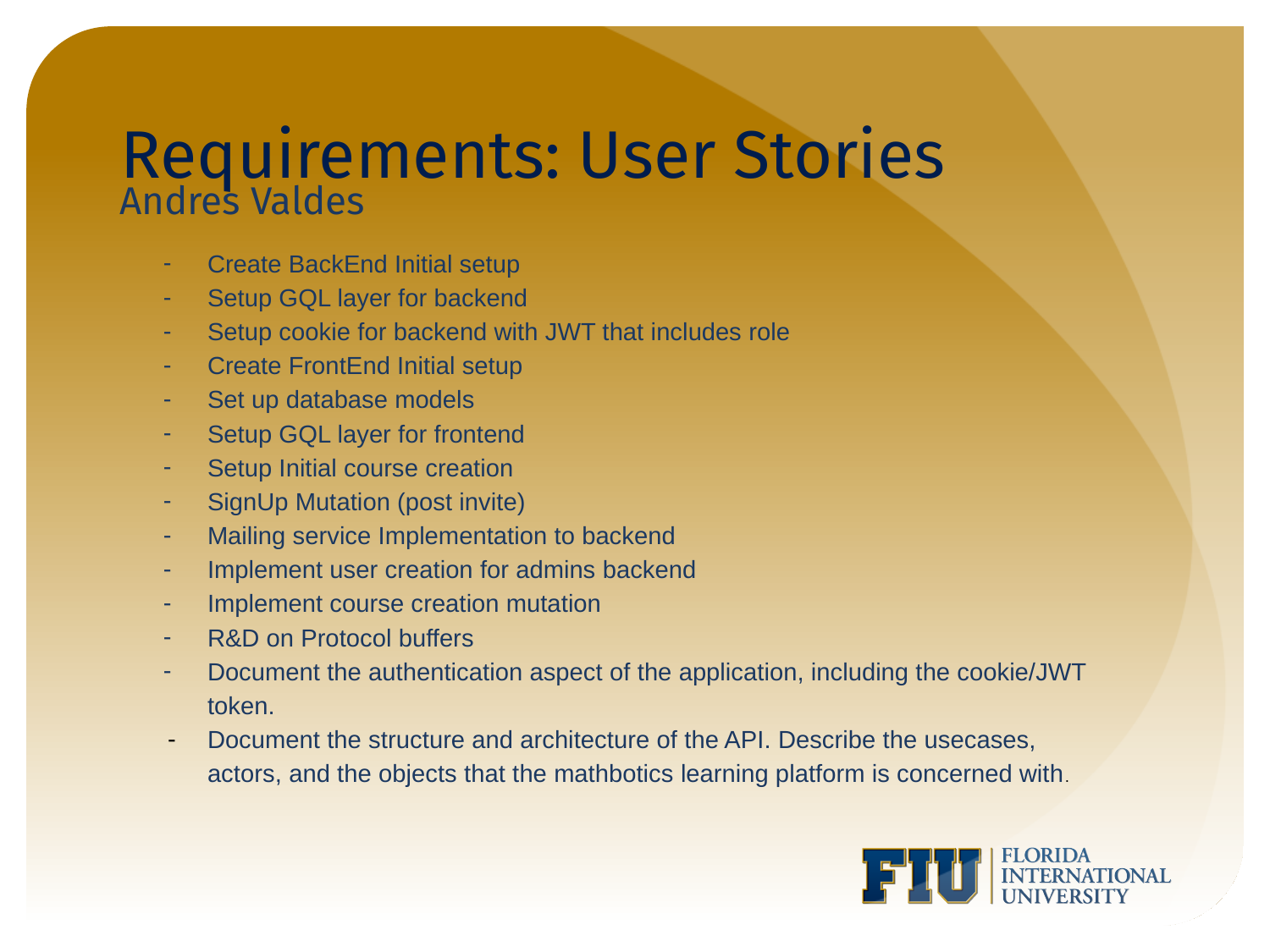

# Requirements: User Stories
Andres Valdes
Create BackEnd Initial setup
Setup GQL layer for backend
Setup cookie for backend with JWT that includes role
Create FrontEnd Initial setup
Set up database models
Setup GQL layer for frontend
Setup Initial course creation
SignUp Mutation (post invite)
Mailing service Implementation to backend
Implement user creation for admins backend
Implement course creation mutation
R&D on Protocol buffers
Document the authentication aspect of the application, including the cookie/JWT token.
Document the structure and architecture of the API. Describe the usecases, actors, and the objects that the mathbotics learning platform is concerned with.